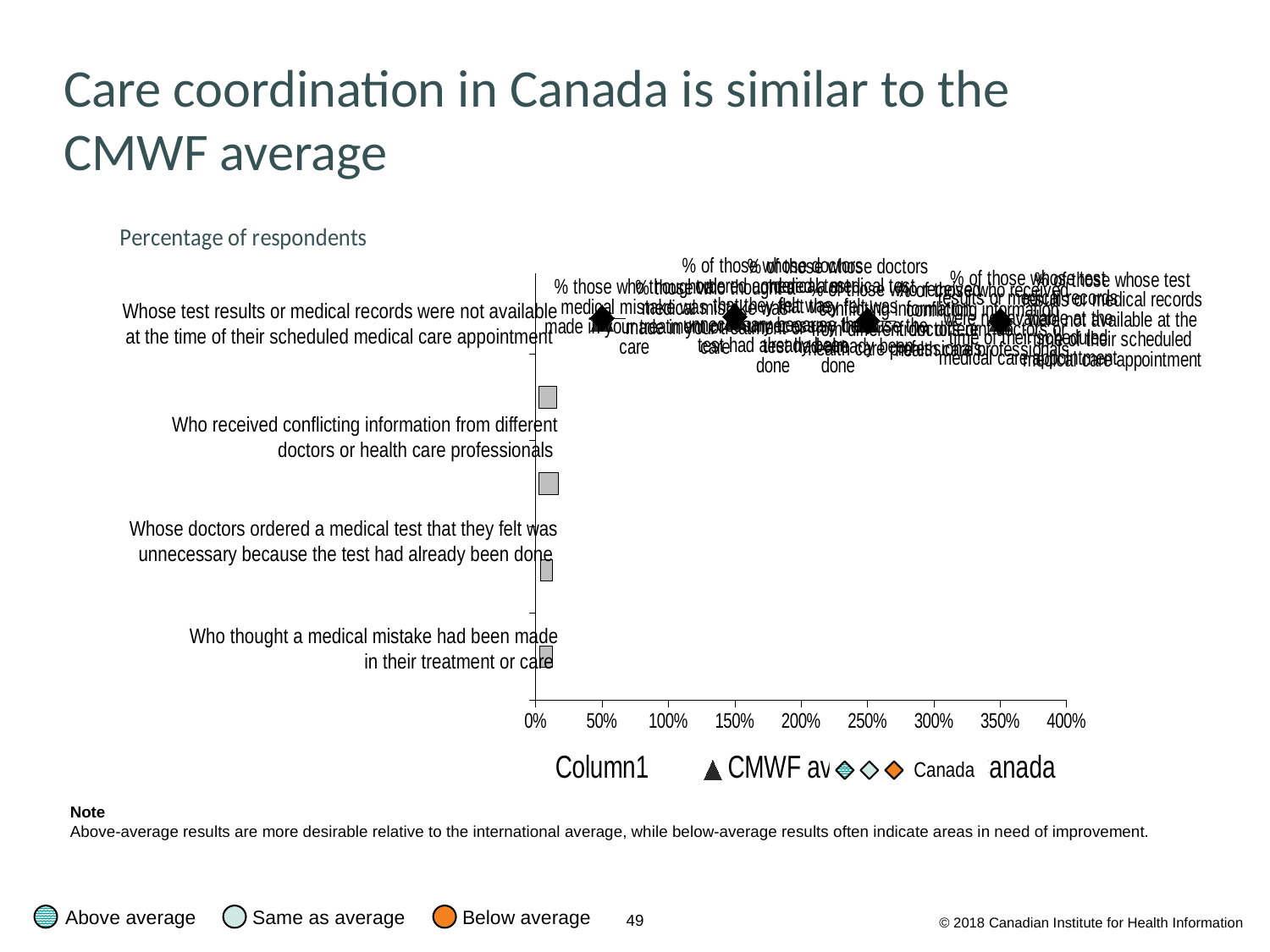

# Care coordination in Canada is similar to the CMWF average

### Chart

| Category | Column1 | Range of country values | Canada | CMWF average |
|---|---|---|---|---|
| % of those whose test results or medical records were not available at the time of their scheduled medical care appointment | 0.022917 | 0.13115400000000002 | 3.5 | 3.5 |
| % of those who received conflicting information from different doctors or health care professionals | 0.02383 | 0.14537 | 2.5 | 2.5 |
| % of those whose doctors ordered a medical test that they felt was unnecessary because the test had already been done | 0.035261 | 0.09049700000000001 | 1.5 | 1.5 |
| % those who thought a medical mistake was made in your treatment or care | 0.028453 | 0.09570200000000001 | 0.5 | 0.5 |
Whose test results or medical records were not available at the time of their scheduled medical care appointment
Who received conflicting information from different doctors or health care professionals
Whose doctors ordered a medical test that they felt was unnecessary because the test had already been done
Who thought a medical mistake had been made in their treatment or care
Canada

Note
Above-average results are more desirable relative to the international average, while below-average results often indicate areas in need of improvement.
Below average

Above average

Same as average

© 2018 Canadian Institute for Health Information
49